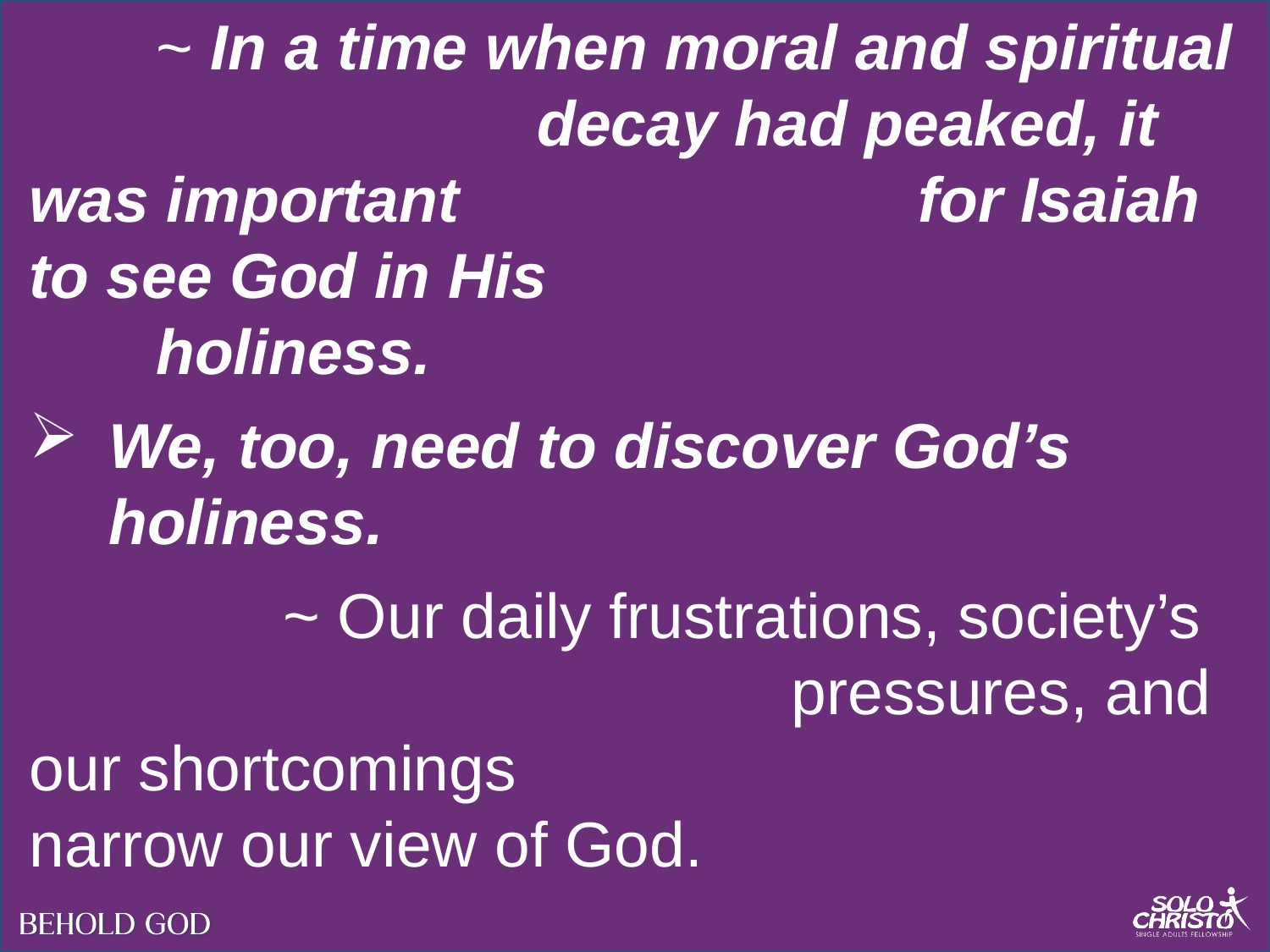

~ In a time when moral and spiritual 				decay had peaked, it was important 				for Isaiah to see God in His 						holiness.
We, too, need to discover God’s holiness.
		~ Our daily frustrations, society’s 						pressures, and our shortcomings 						narrow our view of God.